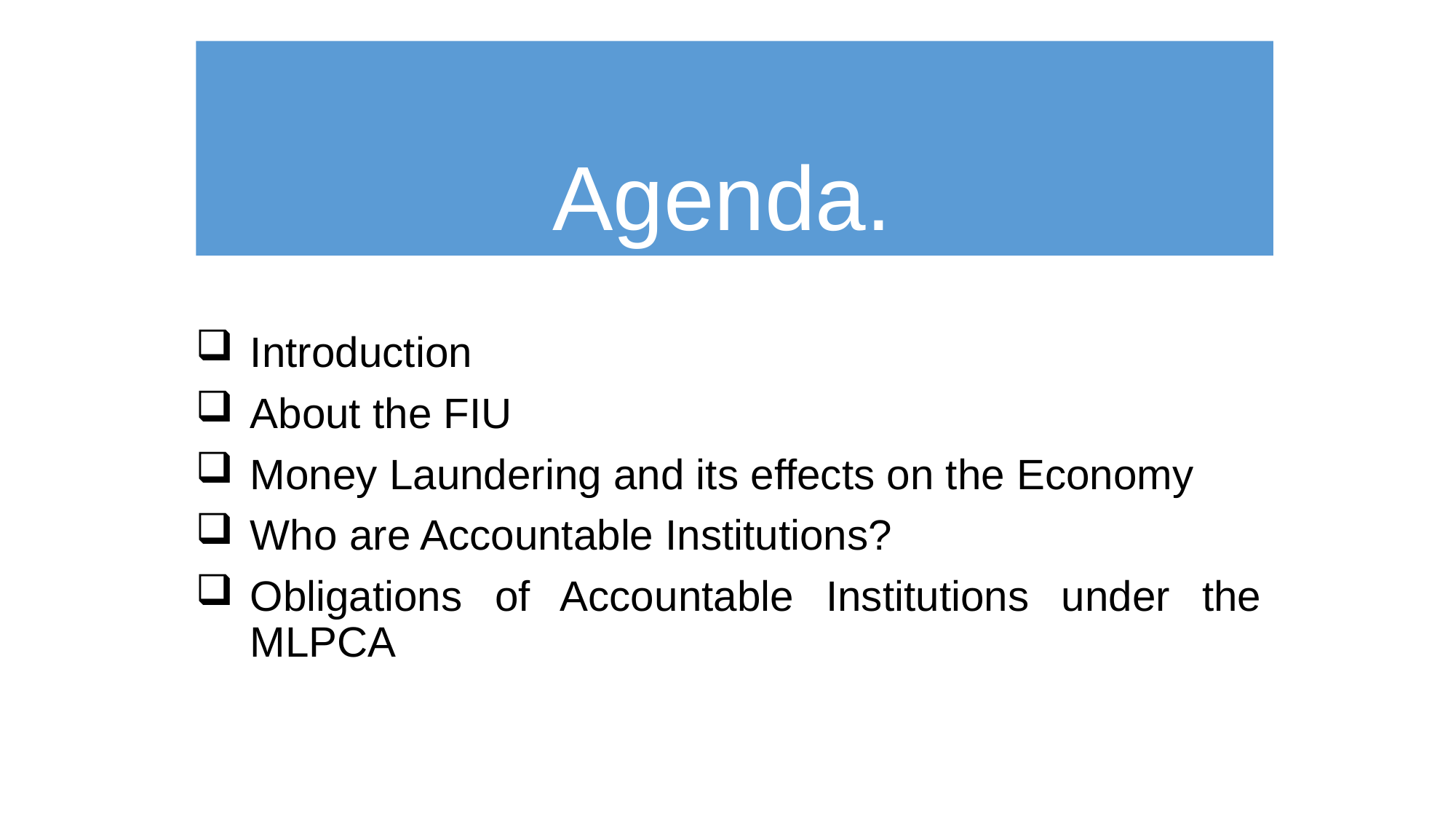

# Agenda.
Introduction
About the FIU
Money Laundering and its effects on the Economy
Who are Accountable Institutions?
Obligations of Accountable Institutions under the MLPCA